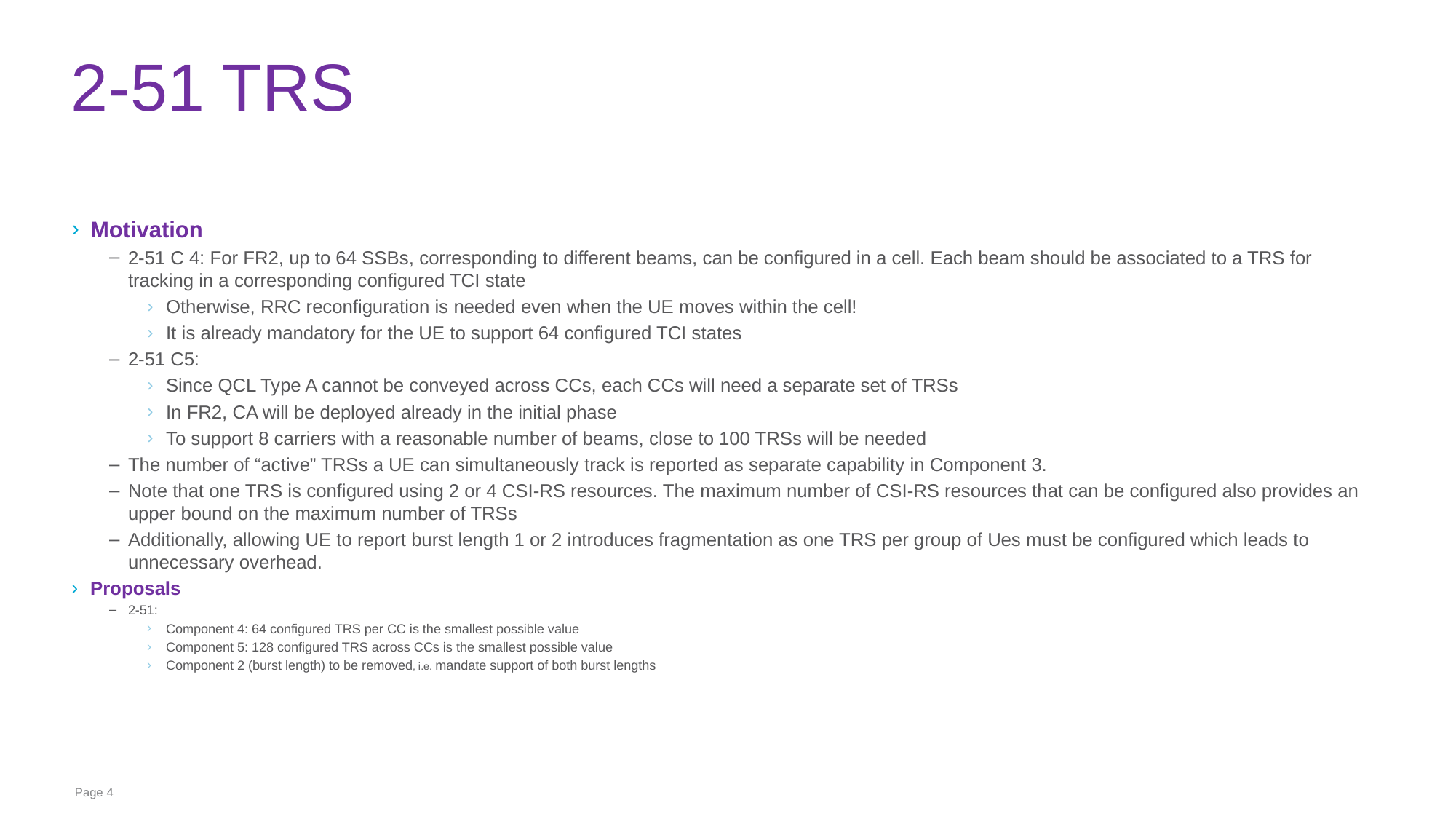

# 2-51 TRS
Motivation
2-51 C 4: For FR2, up to 64 SSBs, corresponding to different beams, can be configured in a cell. Each beam should be associated to a TRS for tracking in a corresponding configured TCI state
Otherwise, RRC reconfiguration is needed even when the UE moves within the cell!
It is already mandatory for the UE to support 64 configured TCI states
2-51 C5:
Since QCL Type A cannot be conveyed across CCs, each CCs will need a separate set of TRSs
In FR2, CA will be deployed already in the initial phase
To support 8 carriers with a reasonable number of beams, close to 100 TRSs will be needed
The number of “active” TRSs a UE can simultaneously track is reported as separate capability in Component 3.
Note that one TRS is configured using 2 or 4 CSI-RS resources. The maximum number of CSI-RS resources that can be configured also provides an upper bound on the maximum number of TRSs
Additionally, allowing UE to report burst length 1 or 2 introduces fragmentation as one TRS per group of Ues must be configured which leads to unnecessary overhead.
Proposals
2-51:
Component 4: 64 configured TRS per CC is the smallest possible value
Component 5: 128 configured TRS across CCs is the smallest possible value
Component 2 (burst length) to be removed, i.e. mandate support of both burst lengths